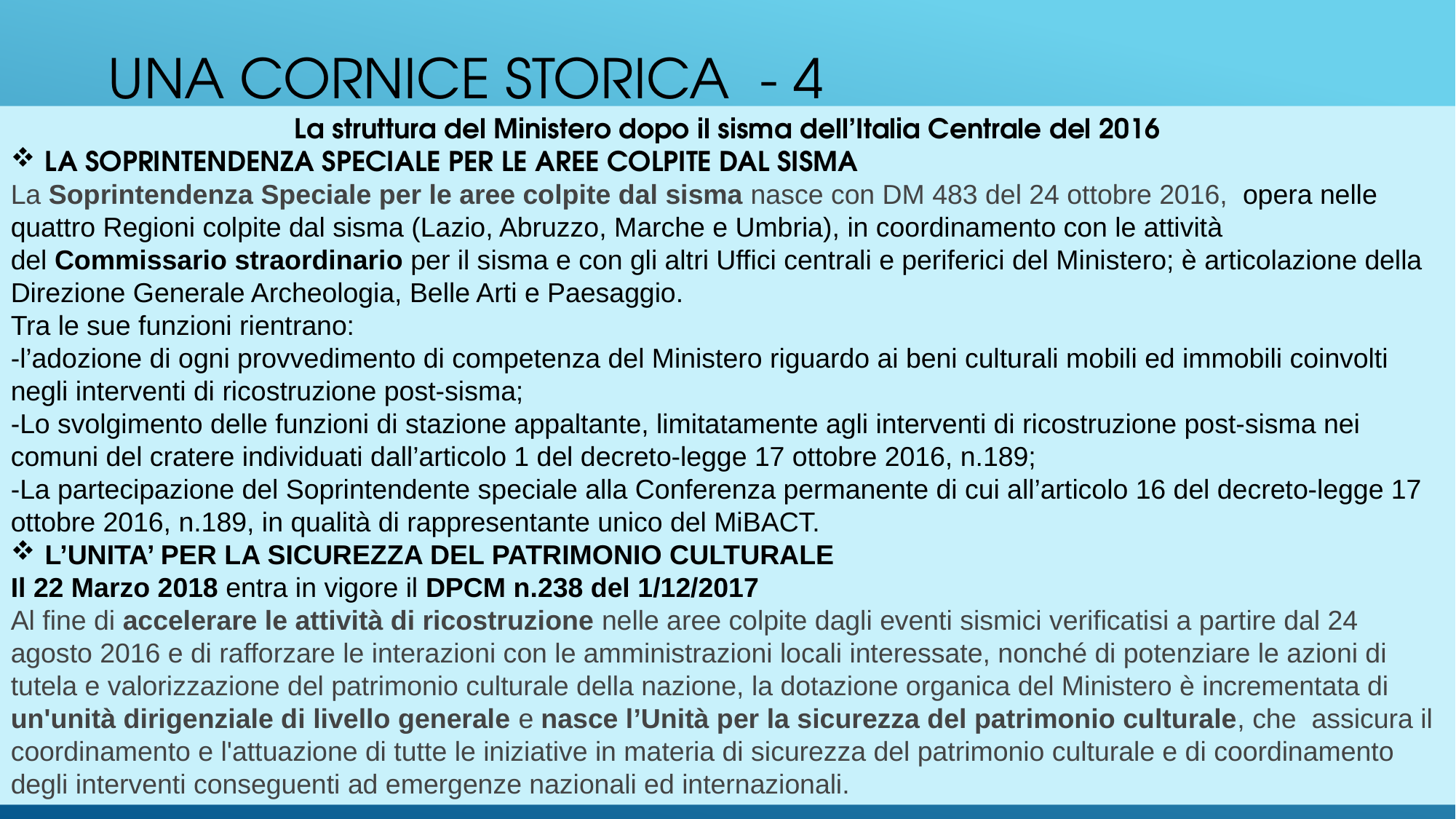

# UNA CORNICE STORICA  - 4
La struttura del Ministero dopo il sisma dell’Italia Centrale del 2016
LA SOPRINTENDENZA SPECIALE PER LE AREE COLPITE DAL SISMA
La Soprintendenza Speciale per le aree colpite dal sisma nasce con DM 483 del 24 ottobre 2016,  opera nelle quattro Regioni colpite dal sisma (Lazio, Abruzzo, Marche e Umbria), in coordinamento con le attività del Commissario straordinario per il sisma e con gli altri Uffici centrali e periferici del Ministero; è articolazione della Direzione Generale Archeologia, Belle Arti e Paesaggio.
Tra le sue funzioni rientrano:
-l’adozione di ogni provvedimento di competenza del Ministero riguardo ai beni culturali mobili ed immobili coinvolti negli interventi di ricostruzione post-sisma;
-Lo svolgimento delle funzioni di stazione appaltante, limitatamente agli interventi di ricostruzione post-sisma nei comuni del cratere individuati dall’articolo 1 del decreto-legge 17 ottobre 2016, n.189;
-La partecipazione del Soprintendente speciale alla Conferenza permanente di cui all’articolo 16 del decreto-legge 17 ottobre 2016, n.189, in qualità di rappresentante unico del MiBACT.
L’UNITA’ PER LA SICUREZZA DEL PATRIMONIO CULTURALE
Il 22 Marzo 2018 entra in vigore il DPCM n.238 del 1/12/2017
Al fine di accelerare le attività di ricostruzione nelle aree colpite dagli eventi sismici verificatisi a partire dal 24 agosto 2016 e di rafforzare le interazioni con le amministrazioni locali interessate, nonché di potenziare le azioni di tutela e valorizzazione del patrimonio culturale della nazione, la dotazione organica del Ministero è incrementata di un'unità dirigenziale di livello generale e nasce l’Unità per la sicurezza del patrimonio culturale, che  assicura il coordinamento e l'attuazione di tutte le iniziative in materia di sicurezza del patrimonio culturale e di coordinamento degli interventi conseguenti ad emergenze nazionali ed internazionali.